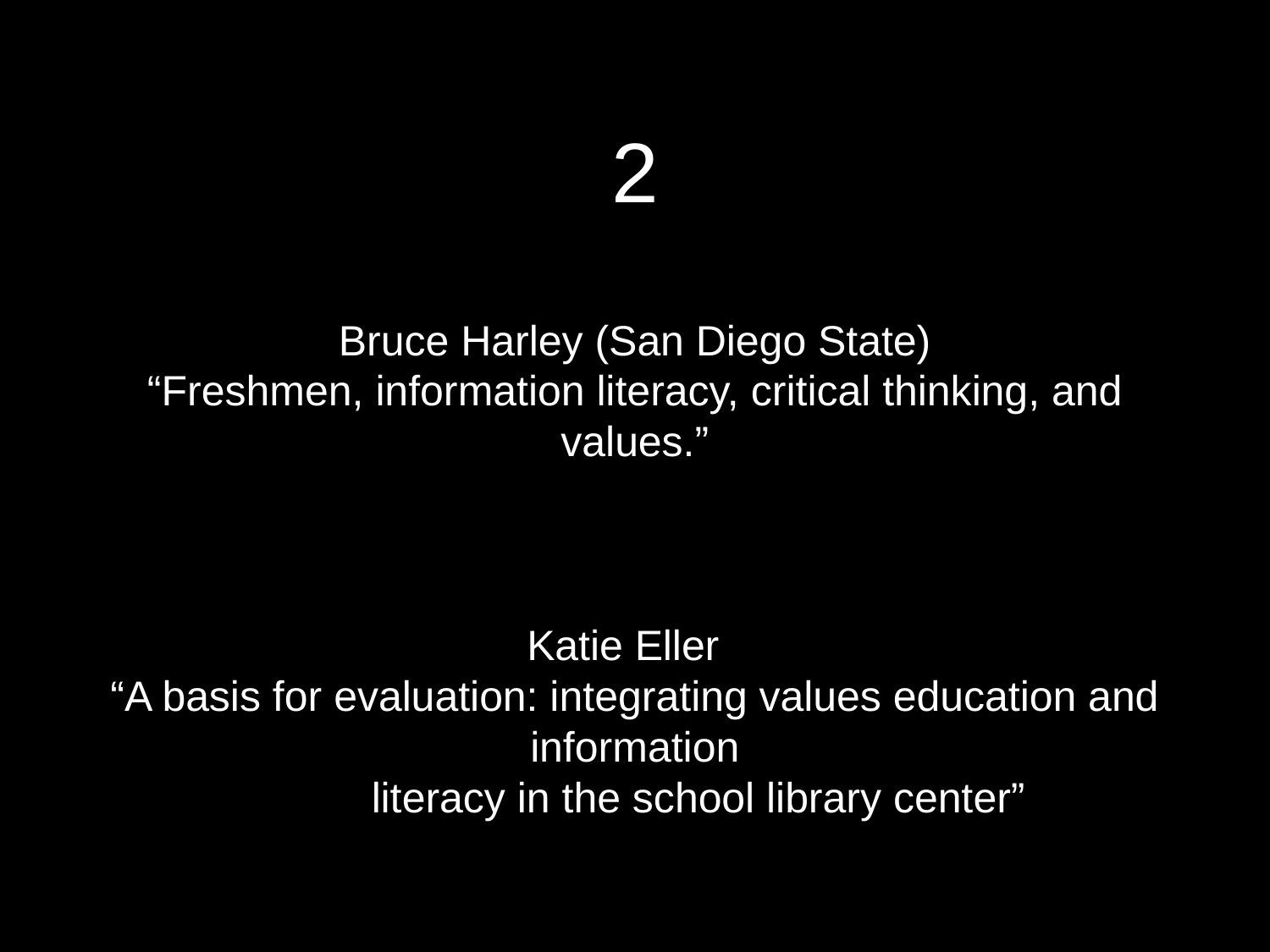

# 2 Bruce Harley (San Diego State) “Freshmen, information literacy, critical thinking, and values.” Katie Eller “A basis for evaluation: integrating values education and information literacy in the school library center”